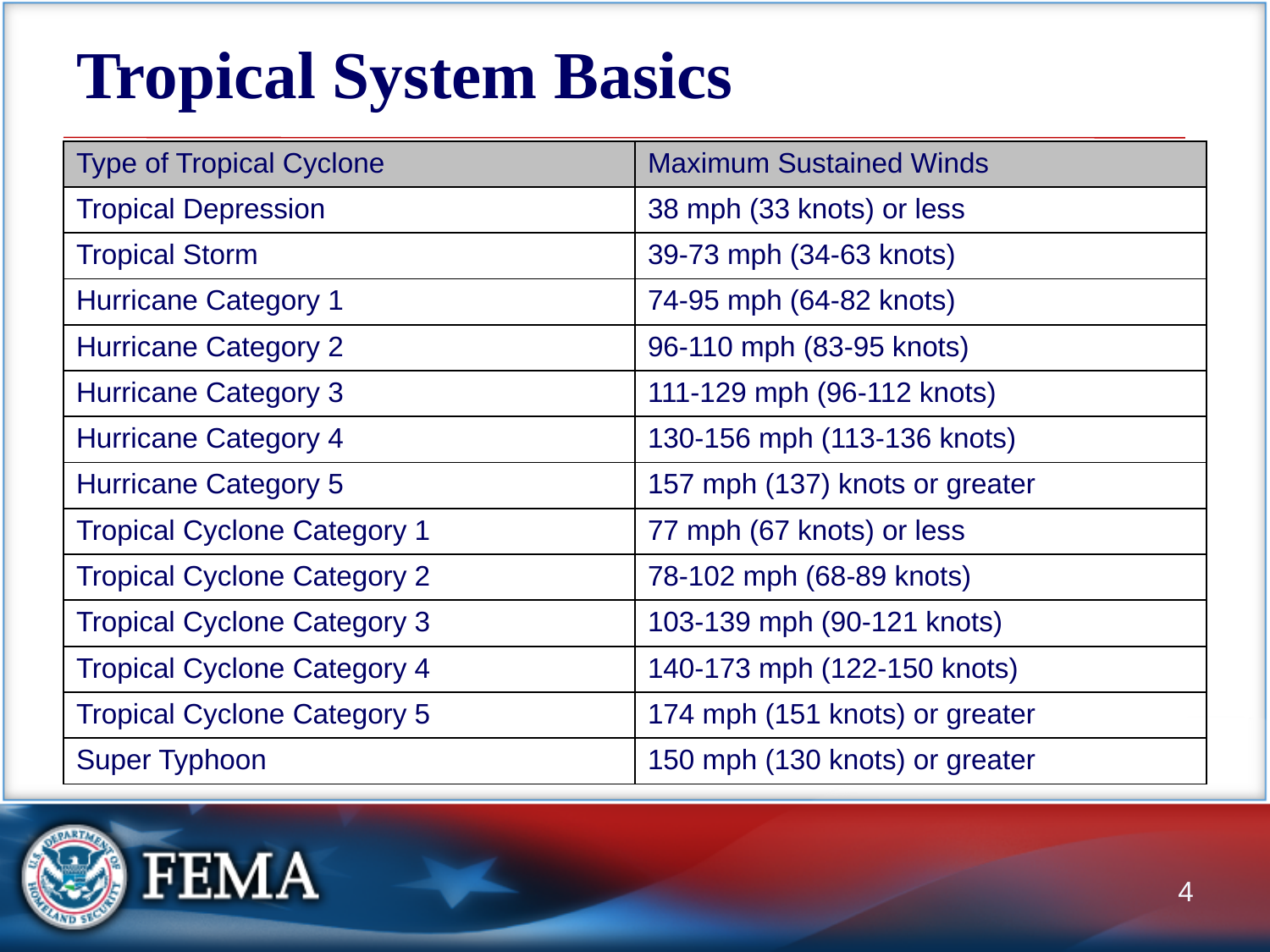

# Tropical System Basics
| Type of Tropical Cyclone | Maximum Sustained Winds |
| --- | --- |
| Tropical Depression | 38 mph (33 knots) or less |
| Tropical Storm | 39-73 mph (34-63 knots) |
| Hurricane Category 1 | 74-95 mph (64-82 knots) |
| Hurricane Category 2 | 96-110 mph (83-95 knots) |
| Hurricane Category 3 | 111-129 mph (96-112 knots) |
| Hurricane Category 4 | 130-156 mph (113-136 knots) |
| Hurricane Category 5 | 157 mph (137) knots or greater |
| Tropical Cyclone Category 1 | 77 mph (67 knots) or less |
| Tropical Cyclone Category 2 | 78-102 mph (68-89 knots) |
| Tropical Cyclone Category 3 | 103-139 mph (90-121 knots) |
| Tropical Cyclone Category 4 | 140-173 mph (122-150 knots) |
| Tropical Cyclone Category 5 | 174 mph (151 knots) or greater |
| Super Typhoon | 150 mph (130 knots) or greater |
4